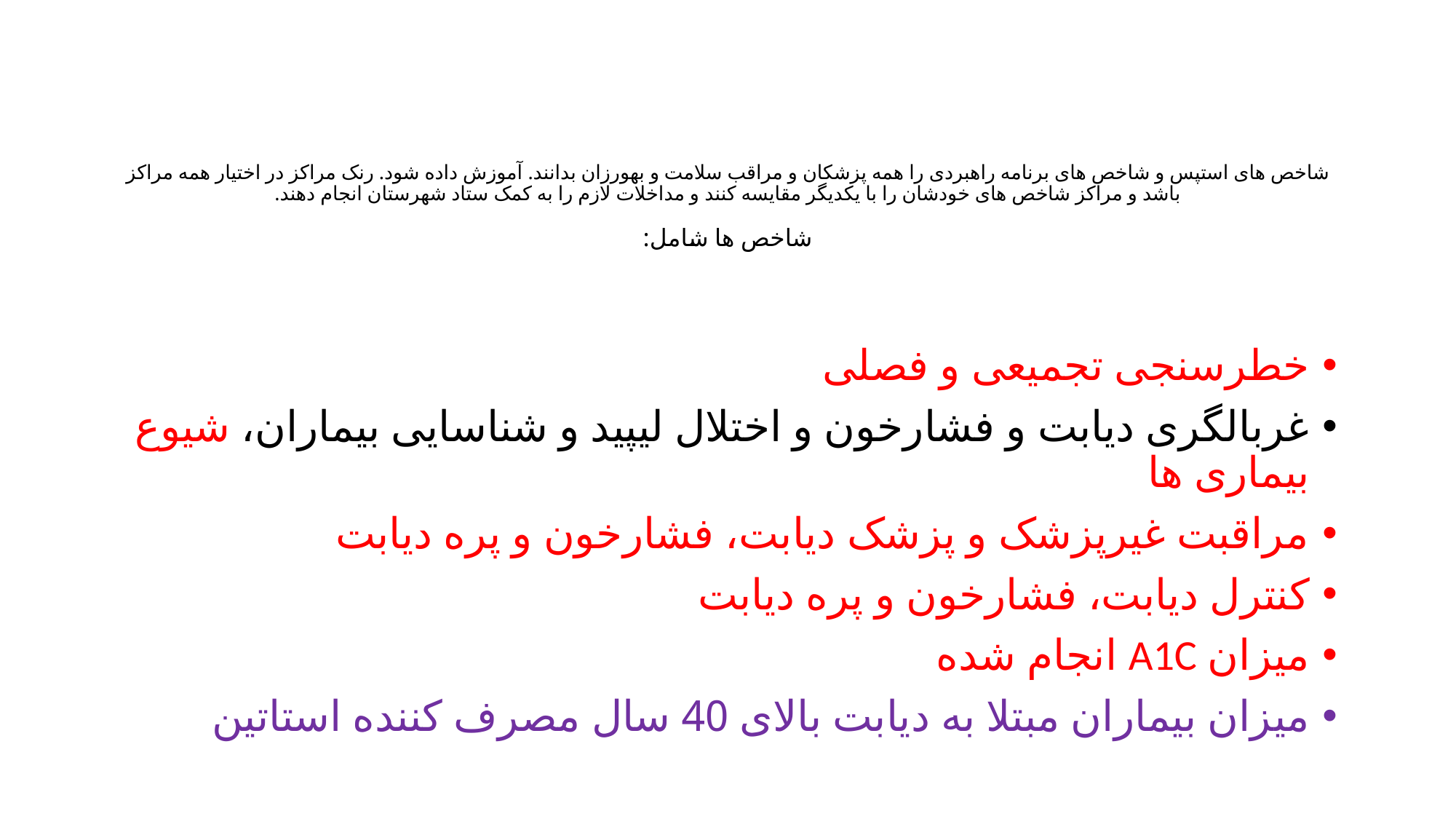

# شاخص های استپس و شاخص های برنامه راهبردی را همه پزشکان و مراقب سلامت و بهورزان بدانند. آموزش داده شود. رنک مراکز در اختیار همه مراکز باشد و مراکز شاخص های خودشان را با یکدیگر مقایسه کنند و مداخلات لازم را به کمک ستاد شهرستان انجام دهند. شاخص ها شامل:
خطرسنجی تجمیعی و فصلی
غربالگری دیابت و فشارخون و اختلال لیپید و شناسایی بیماران، شیوع بیماری ها
مراقبت غیرپزشک و پزشک دیابت، فشارخون و پره دیابت
کنترل دیابت، فشارخون و پره دیابت
میزان A1C انجام شده
میزان بیماران مبتلا به دیابت بالای 40 سال مصرف کننده استاتین